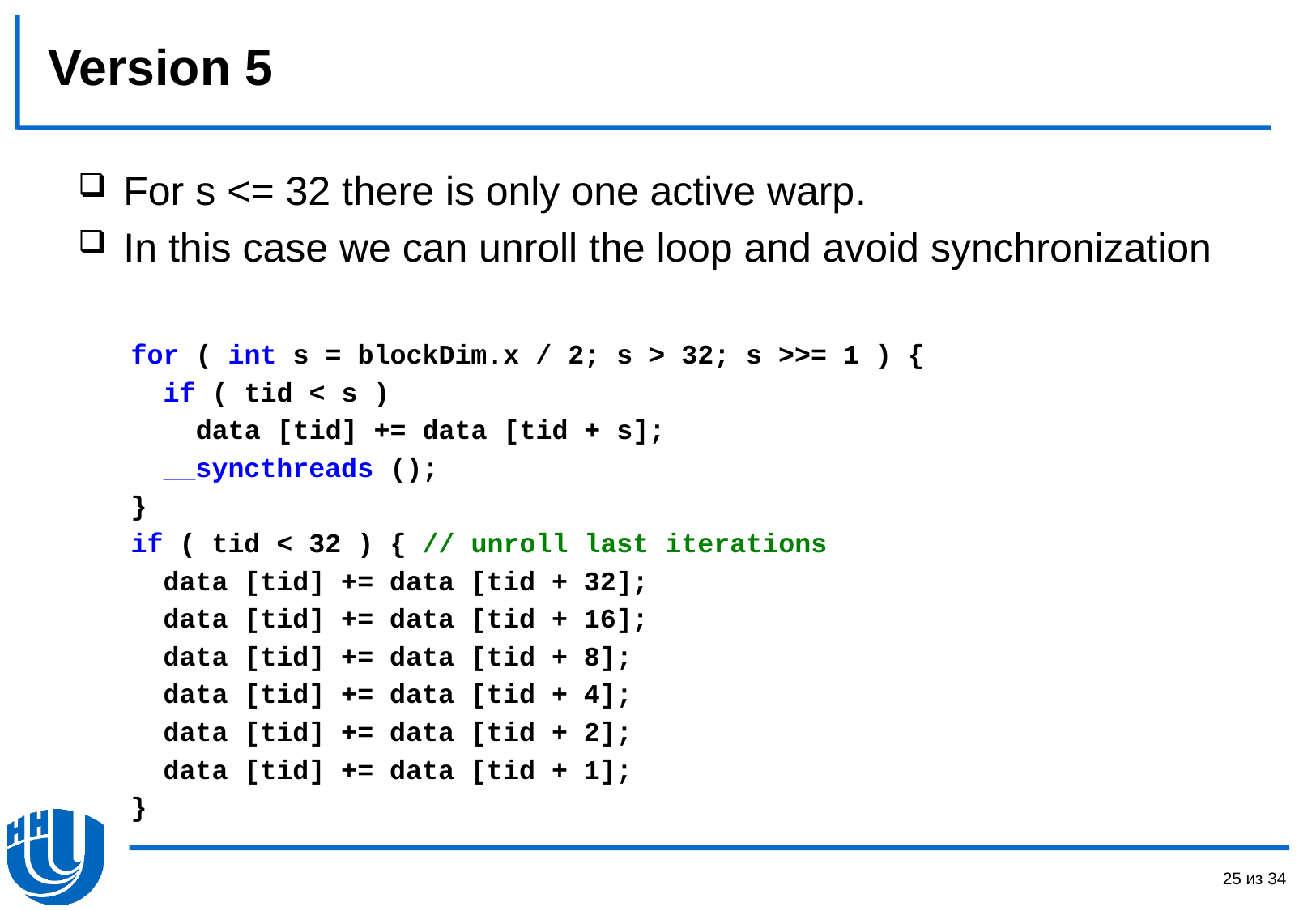

# Version 5
For s <= 32 there is only one active warp.
In this case we can unroll the loop and avoid synchronization
for ( int s = blockDim.x / 2; s > 32; s >>= 1 ) {
  if ( tid < s )
    data [tid] += data [tid + s];
  __syncthreads ();
}
if ( tid < 32 ) { // unroll last iterations
  data [tid] += data [tid + 32];
  data [tid] += data [tid + 16];
  data [tid] += data [tid + 8];
  data [tid] += data [tid + 4];
  data [tid] += data [tid + 2];
  data [tid] += data [tid + 1];
}
25